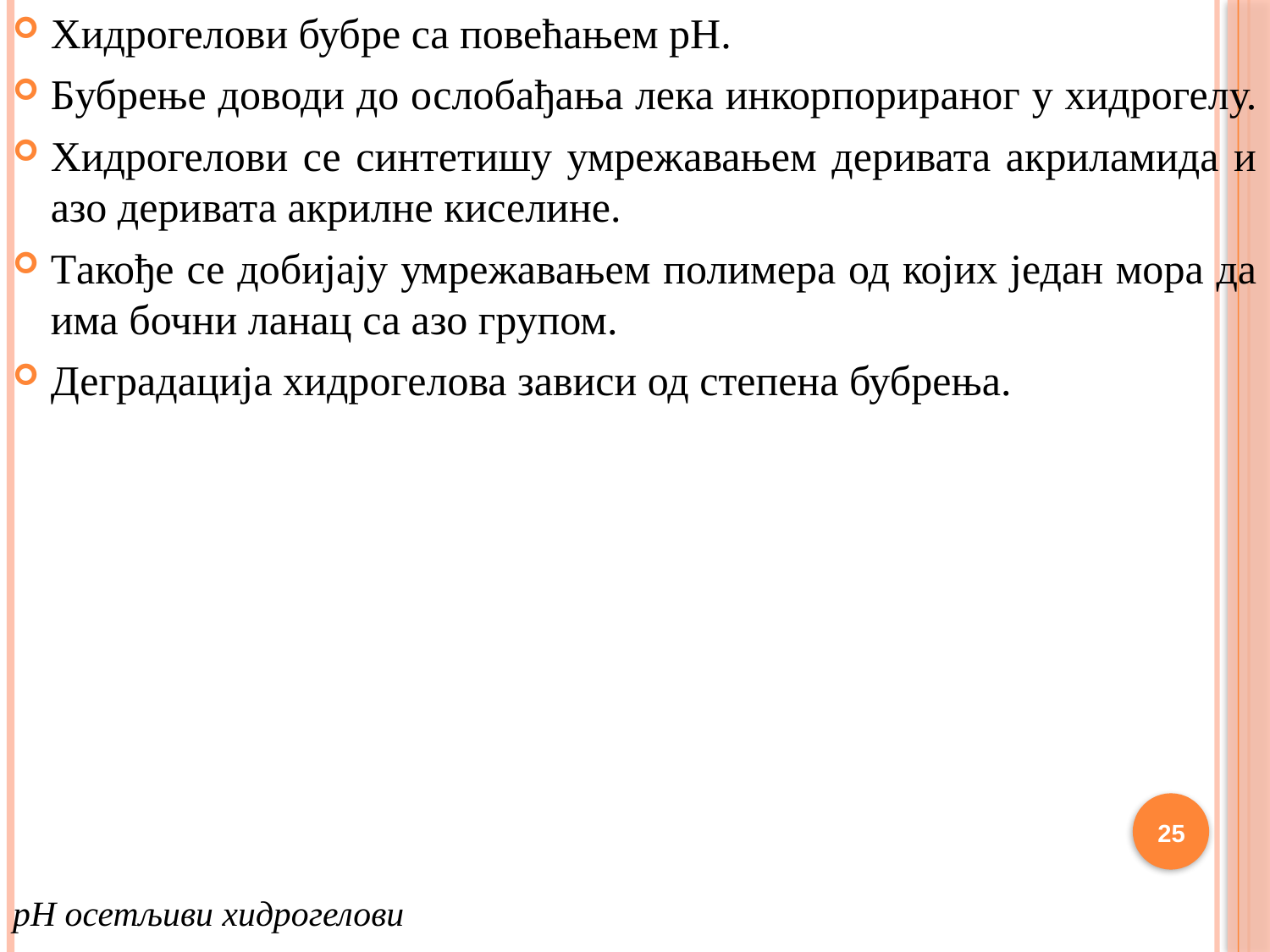

Хидрогелови бубре са повећањем pH.
Бубрење доводи до ослобађања лека инкорпорираног у хидрогелу.
Хидрогелови се синтетишу умрежавањем деривата акриламида и азо деривата акрилне киселине.
Такође се добијају умрежавањем полимера од којих један мора да има бочни ланац са азо групом.
Деградација хидрогелова зависи од степена бубрења.

pH осетљиви хидрогелови

25